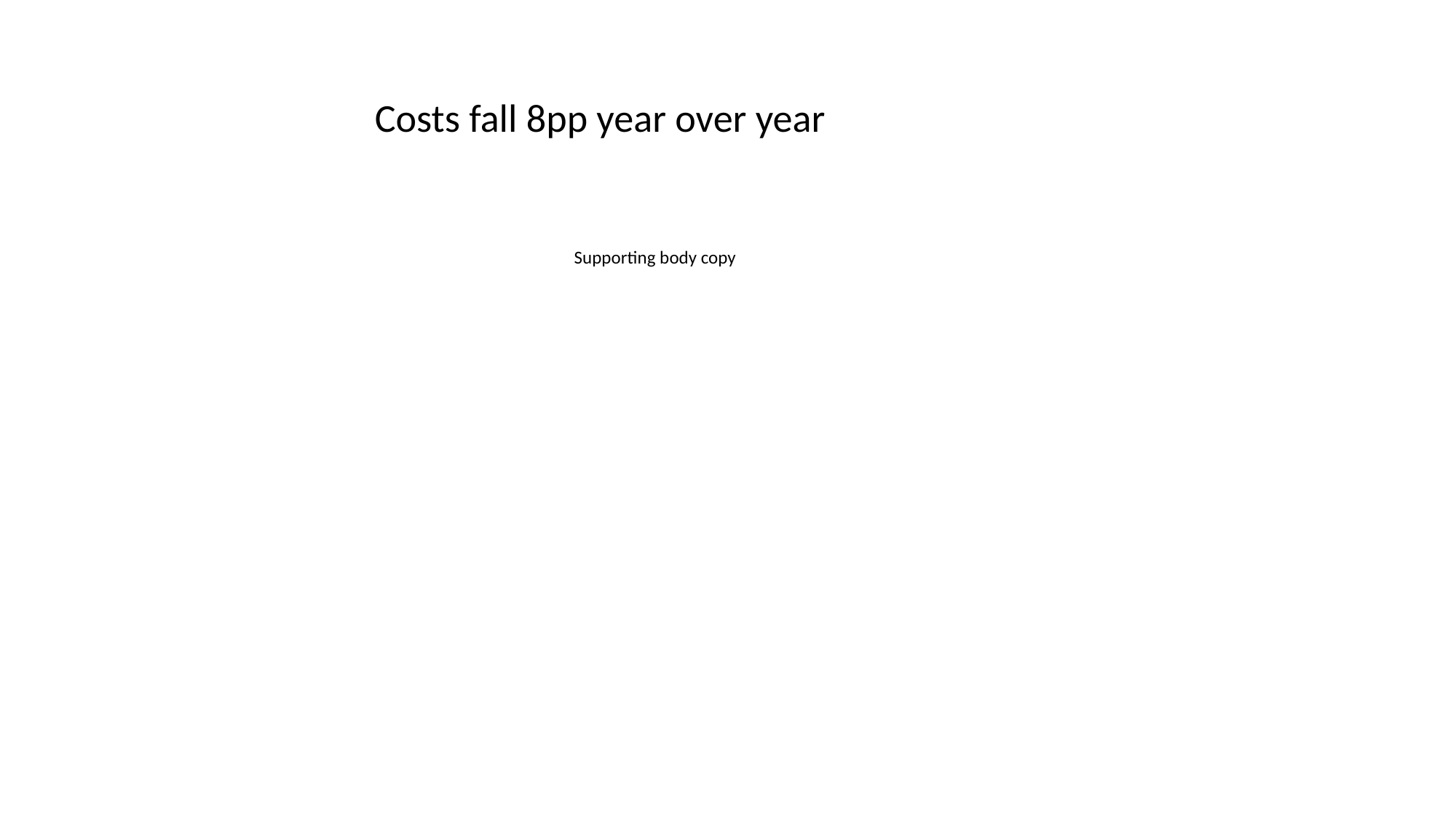

Costs fall 8pp year over year
Supporting body copy